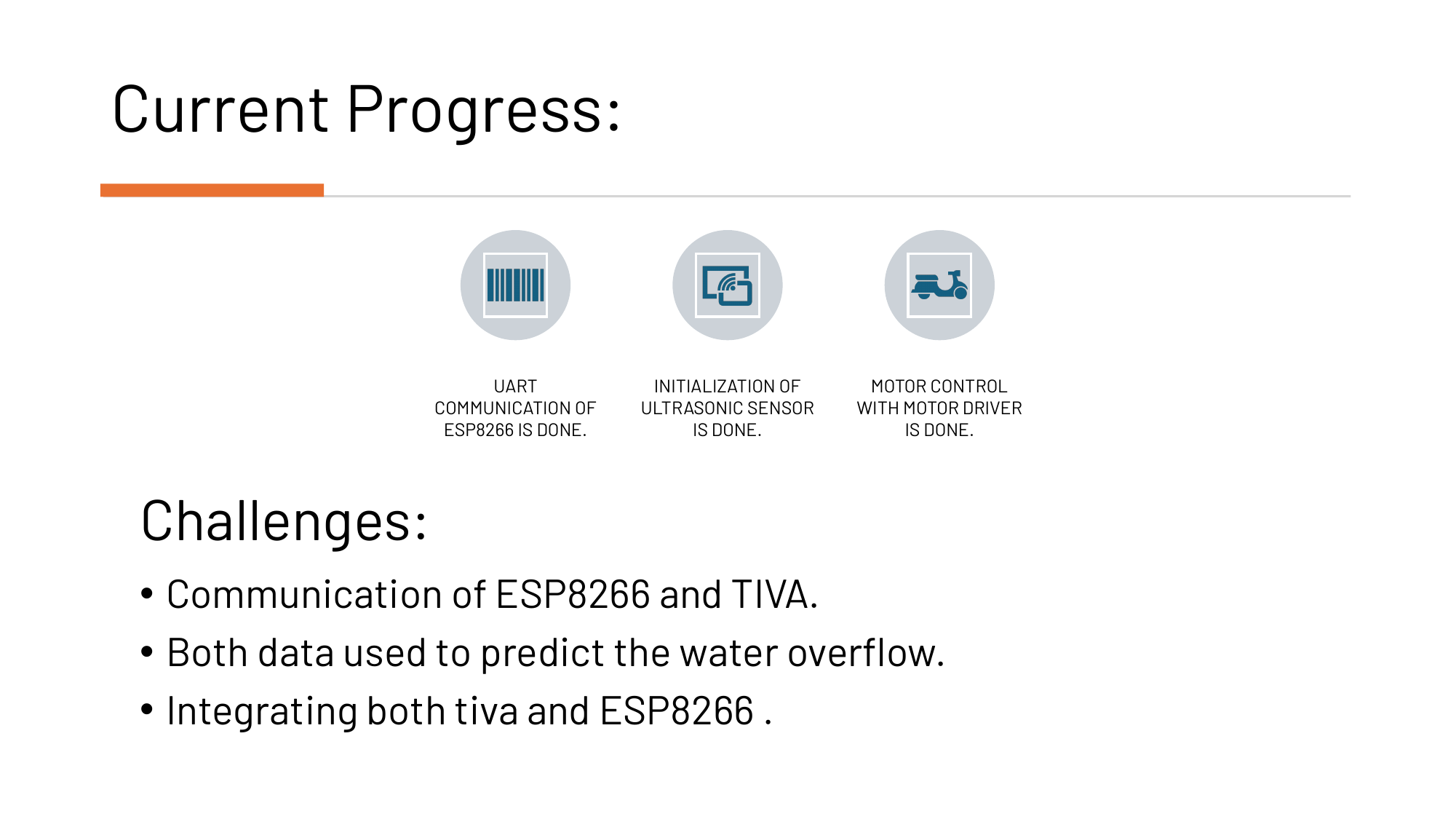

# Current Progress:

UART communication of ESP8266 is done.
Initialization of ultrasonic sensor is done.
Motor control with motor driver is done.
Challenges:
Communication of ESP8266 and TIVA.
Both data used to predict the water overflow.
Integrating both tiva and ESP8266 .